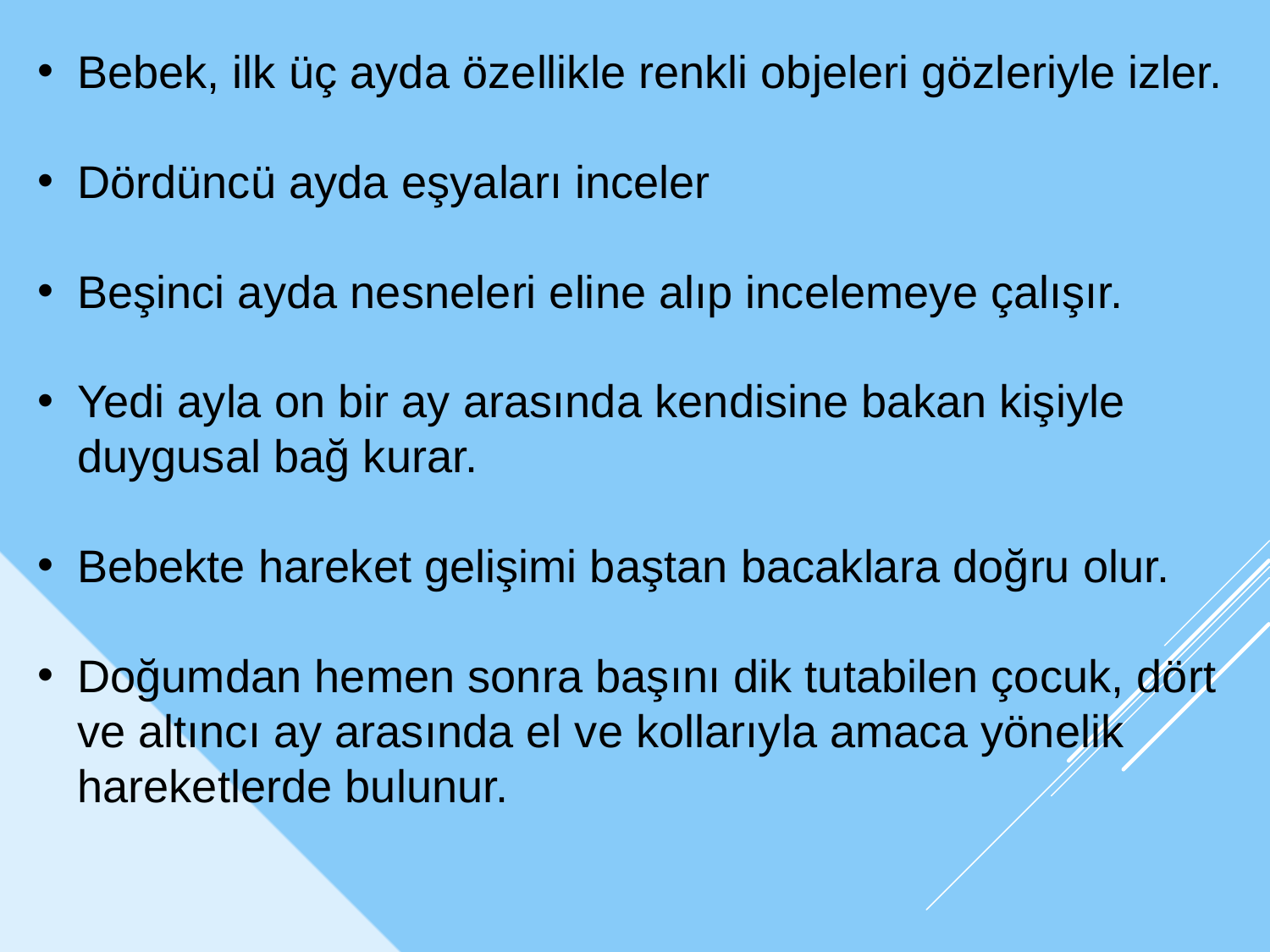

Bebek, ilk üç ayda özellikle renkli objeleri gözleriyle izler.

Dördüncü ayda eşyaları inceler

Beşinci ayda nesneleri eline alıp incelemeye çalışır.

Yedi ayla on bir ay arasında kendisine bakan kişiyle duygusal bağ kurar.

Bebekte hareket gelişimi baştan bacaklara doğru olur.

Doğumdan hemen sonra başını dik tutabilen çocuk, dört ve altıncı ay arasında el ve kollarıyla amaca yönelik hareketlerde bulunur.